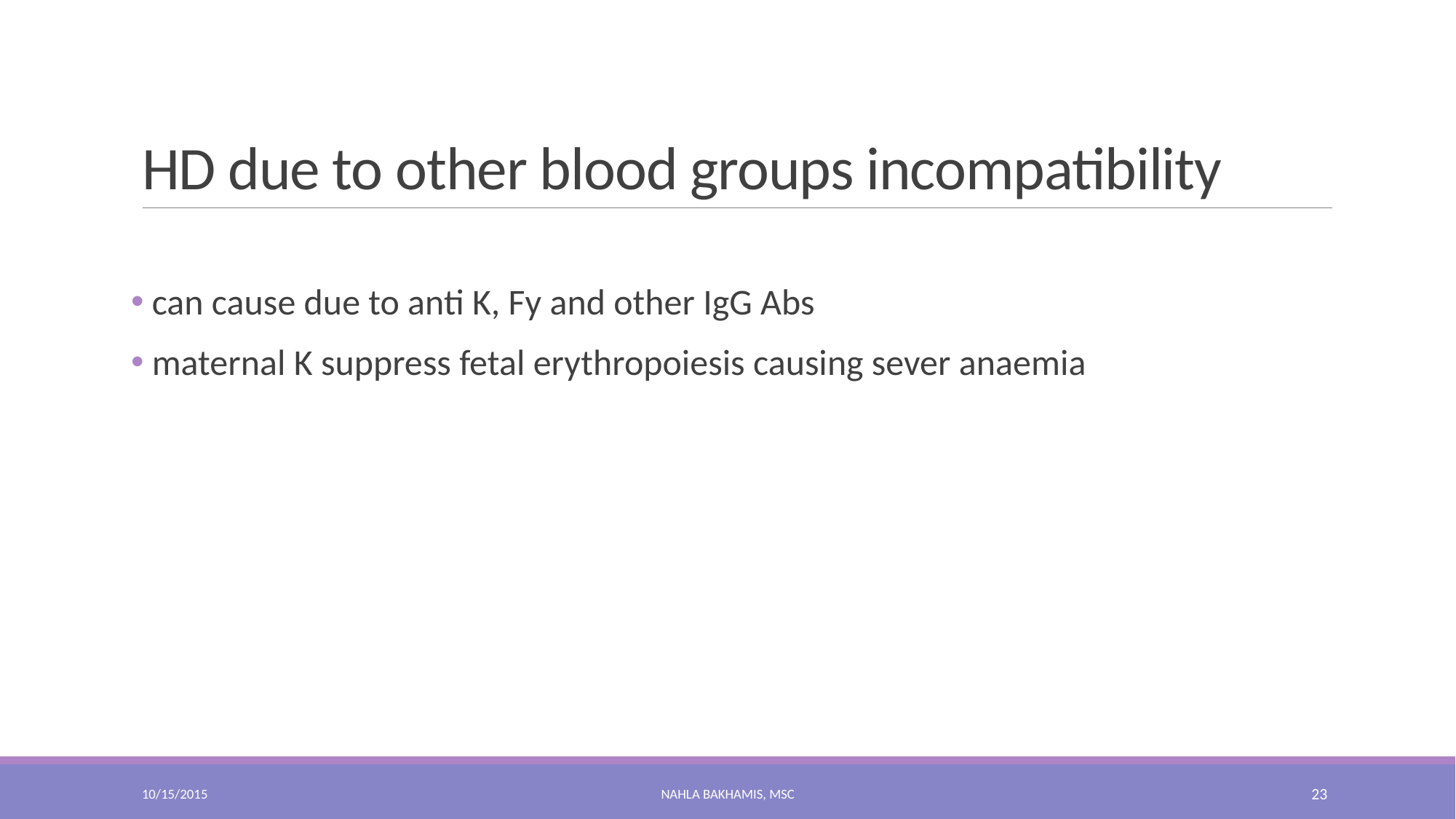

# HD due to other blood groups incompatibility

 can cause due to anti K, Fy and other IgG Abs
 maternal K suppress fetal erythropoiesis causing sever anaemia

10/15/2015
NAHLA BAKHAMIS, MSc
23